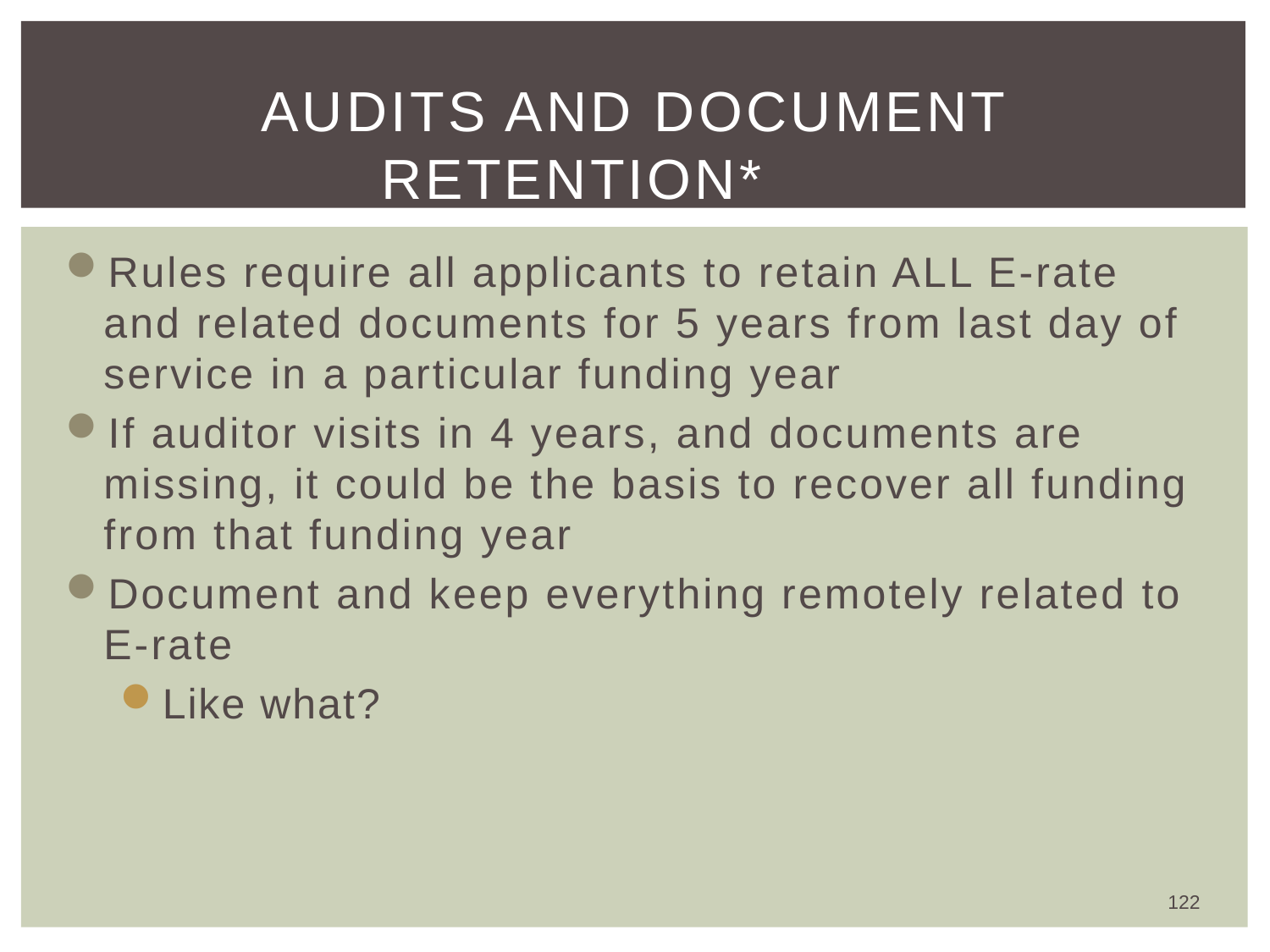

# Audits and Document Retention*
Rules require all applicants to retain ALL E-rate and related documents for 5 years from last day of service in a particular funding year
If auditor visits in 4 years, and documents are missing, it could be the basis to recover all funding from that funding year
Document and keep everything remotely related to E-rate
Like what?
122